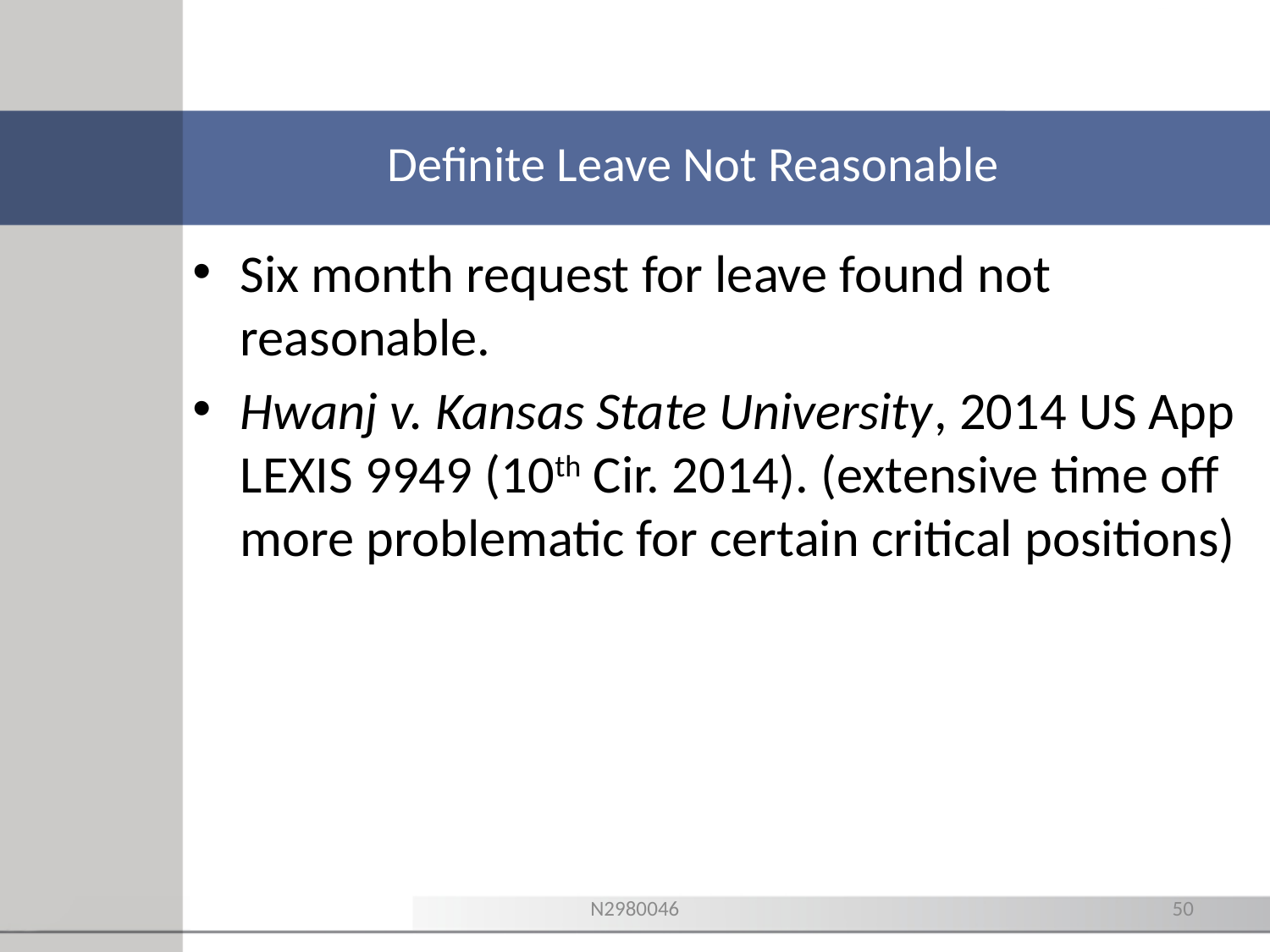

# Definite Leave Not Reasonable
Six month request for leave found not reasonable.
Hwanj v. Kansas State University, 2014 US App LEXIS 9949 (10th Cir. 2014). (extensive time off more problematic for certain critical positions)

N2980046
50